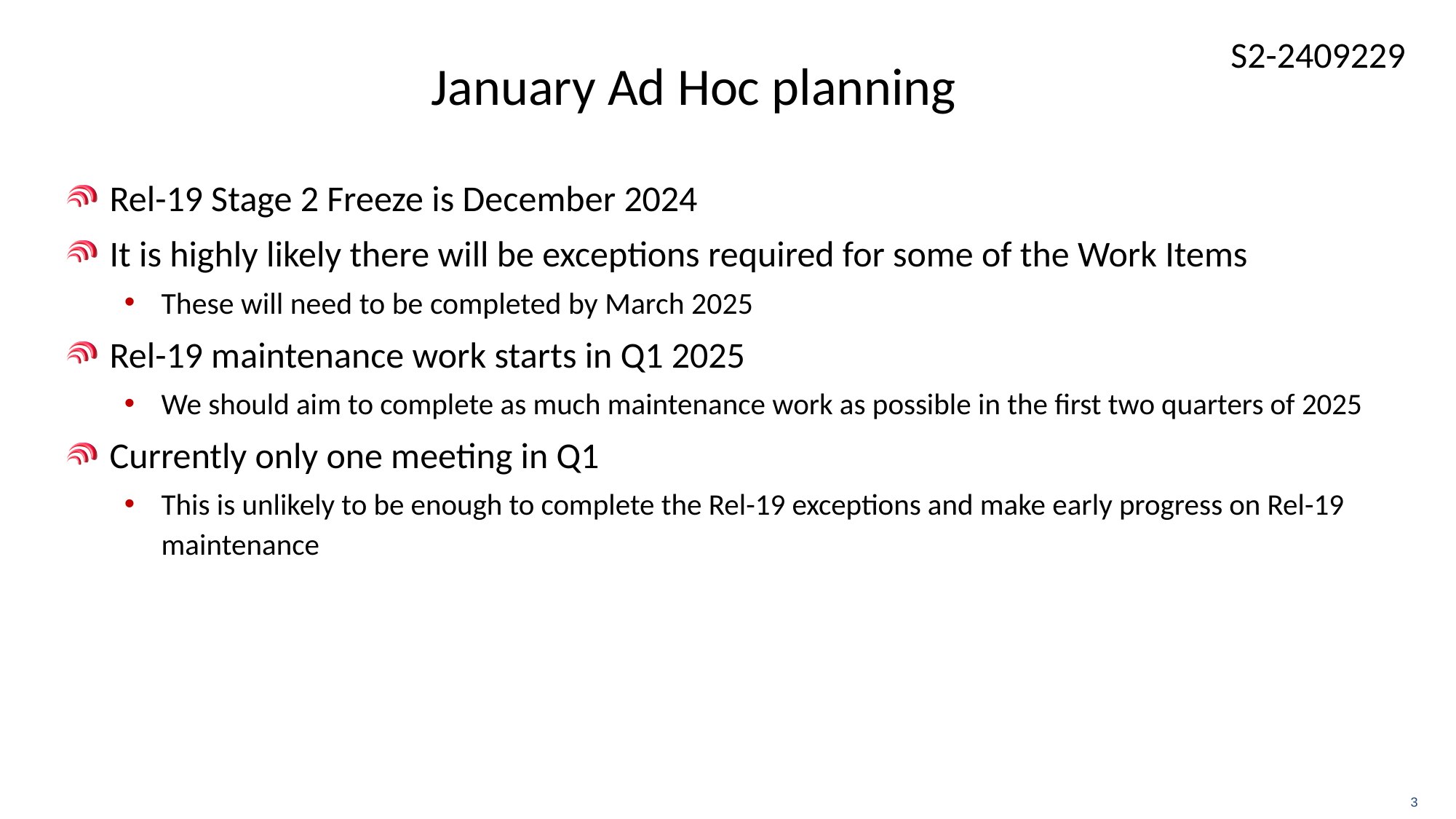

# January Ad Hoc planning
Rel-19 Stage 2 Freeze is December 2024
It is highly likely there will be exceptions required for some of the Work Items
These will need to be completed by March 2025
Rel-19 maintenance work starts in Q1 2025
We should aim to complete as much maintenance work as possible in the first two quarters of 2025
Currently only one meeting in Q1
This is unlikely to be enough to complete the Rel-19 exceptions and make early progress on Rel-19 maintenance